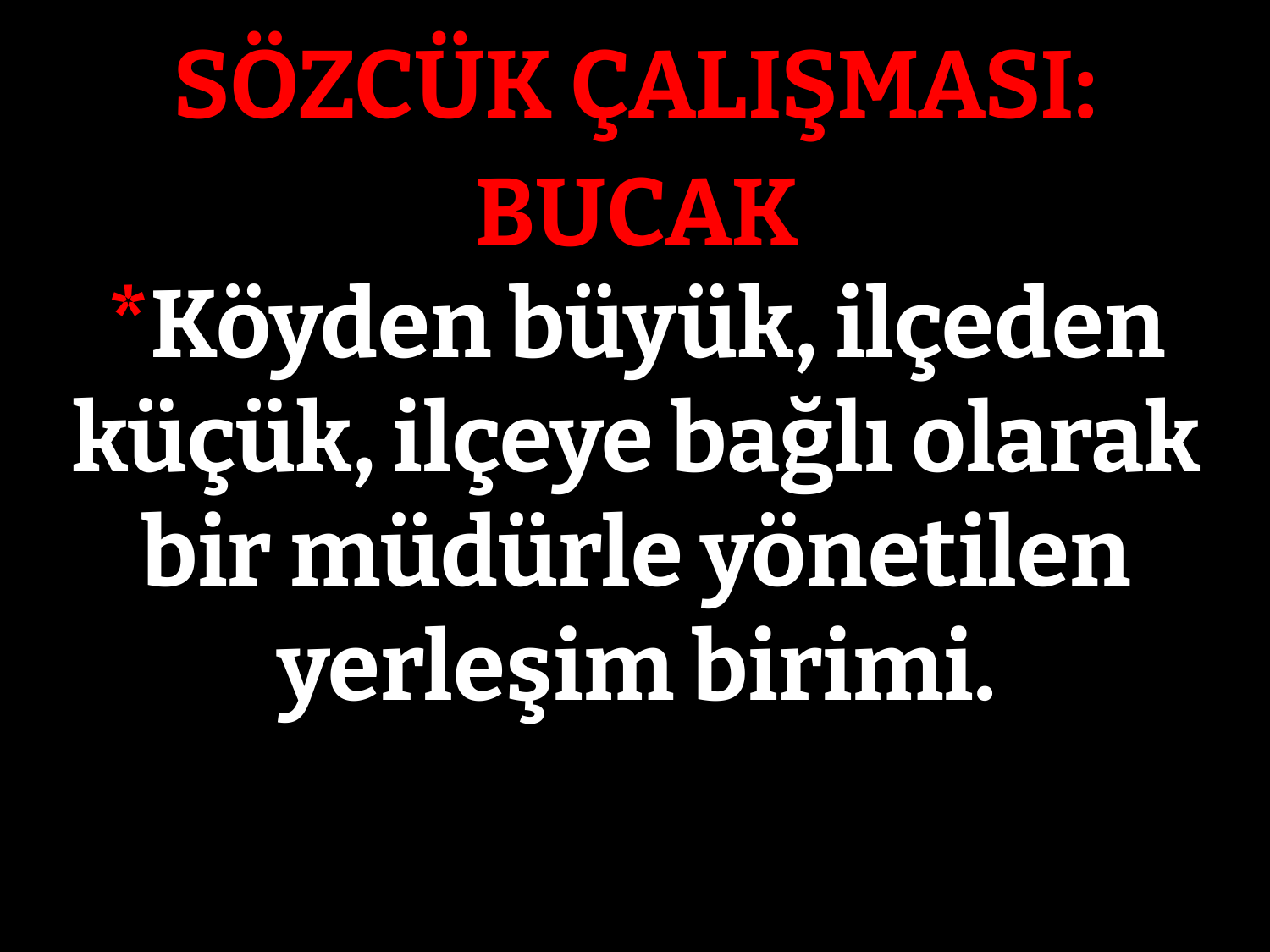

SÖZCÜK ÇALIŞMASI:
BUCAK
*Köyden büyük, ilçeden küçük, ilçeye bağlı olarak bir müdürle yönetilen yerleşim birimi.